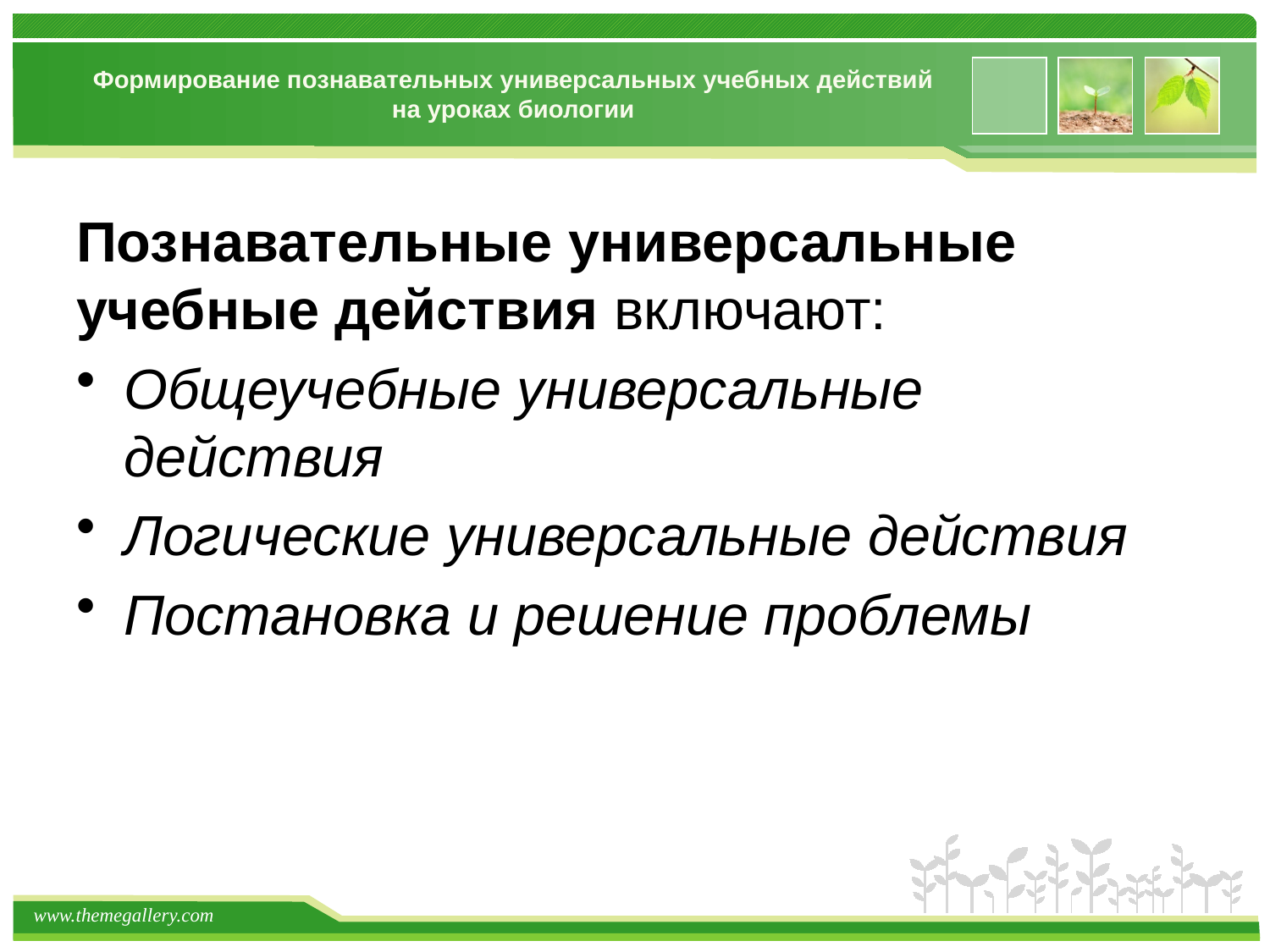

# Формирование познавательных универсальных учебных действий на уроках биологии
Познавательные универсальные учебные действия включают:
Общеучебные универсальные действия
Логические универсальные действия
Постановка и решение проблемы